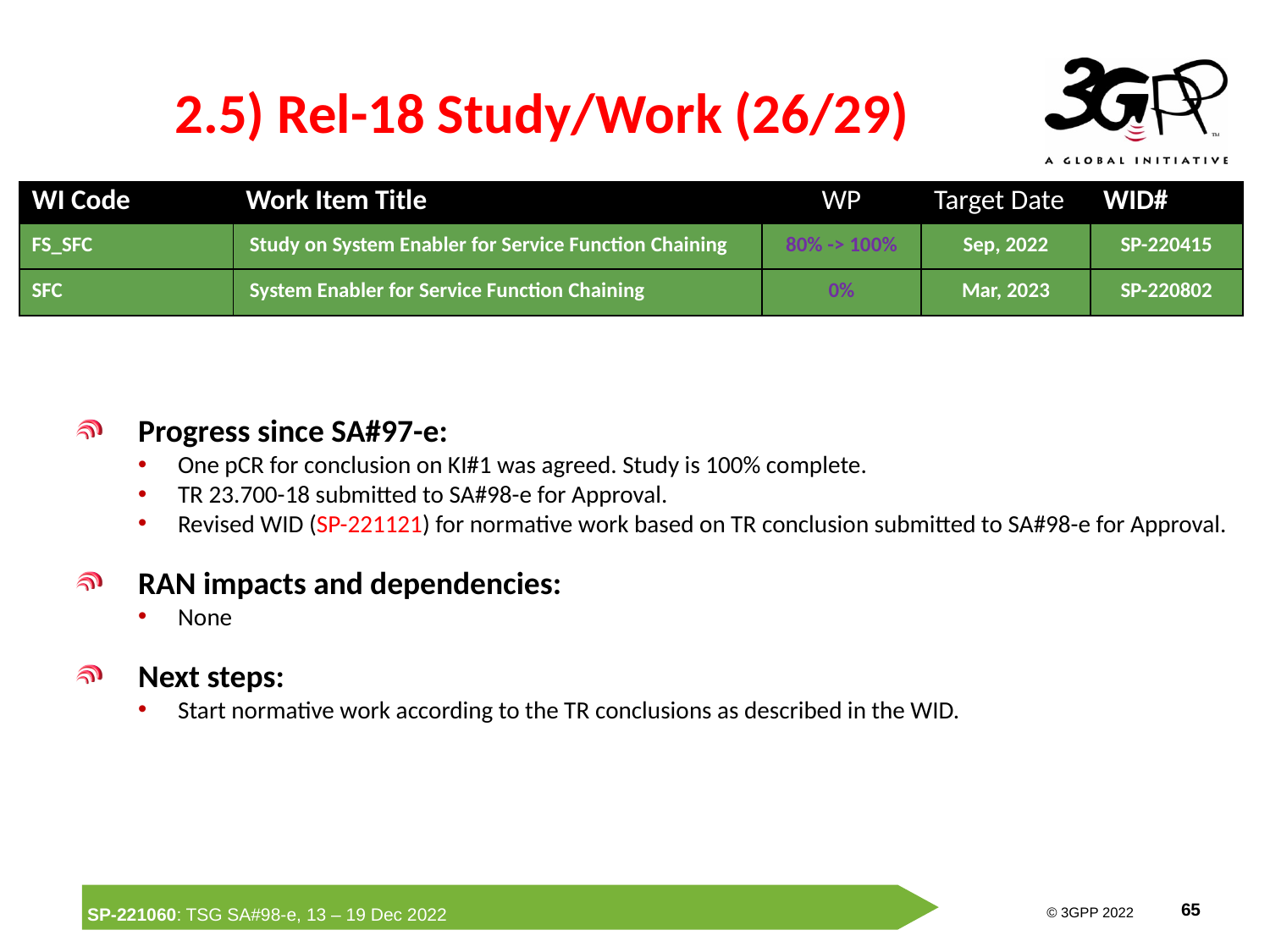

# 2.5) Rel-18 Study/Work (26/29)
| WI Code | Work Item Title | WP | Target Date | WID# |
| --- | --- | --- | --- | --- |
| FS\_SFC | Study on System Enabler for Service Function Chaining | 80% -> 100% | Sep, 2022 | SP-220415 |
| SFC | System Enabler for Service Function Chaining | 0% | Mar, 2023 | SP-220802 |
Progress since SA#97-e:
One pCR for conclusion on KI#1 was agreed. Study is 100% complete.
TR 23.700-18 submitted to SA#98-e for Approval.
Revised WID (SP-221121) for normative work based on TR conclusion submitted to SA#98-e for Approval.

RAN impacts and dependencies:
None

Next steps:
Start normative work according to the TR conclusions as described in the WID.